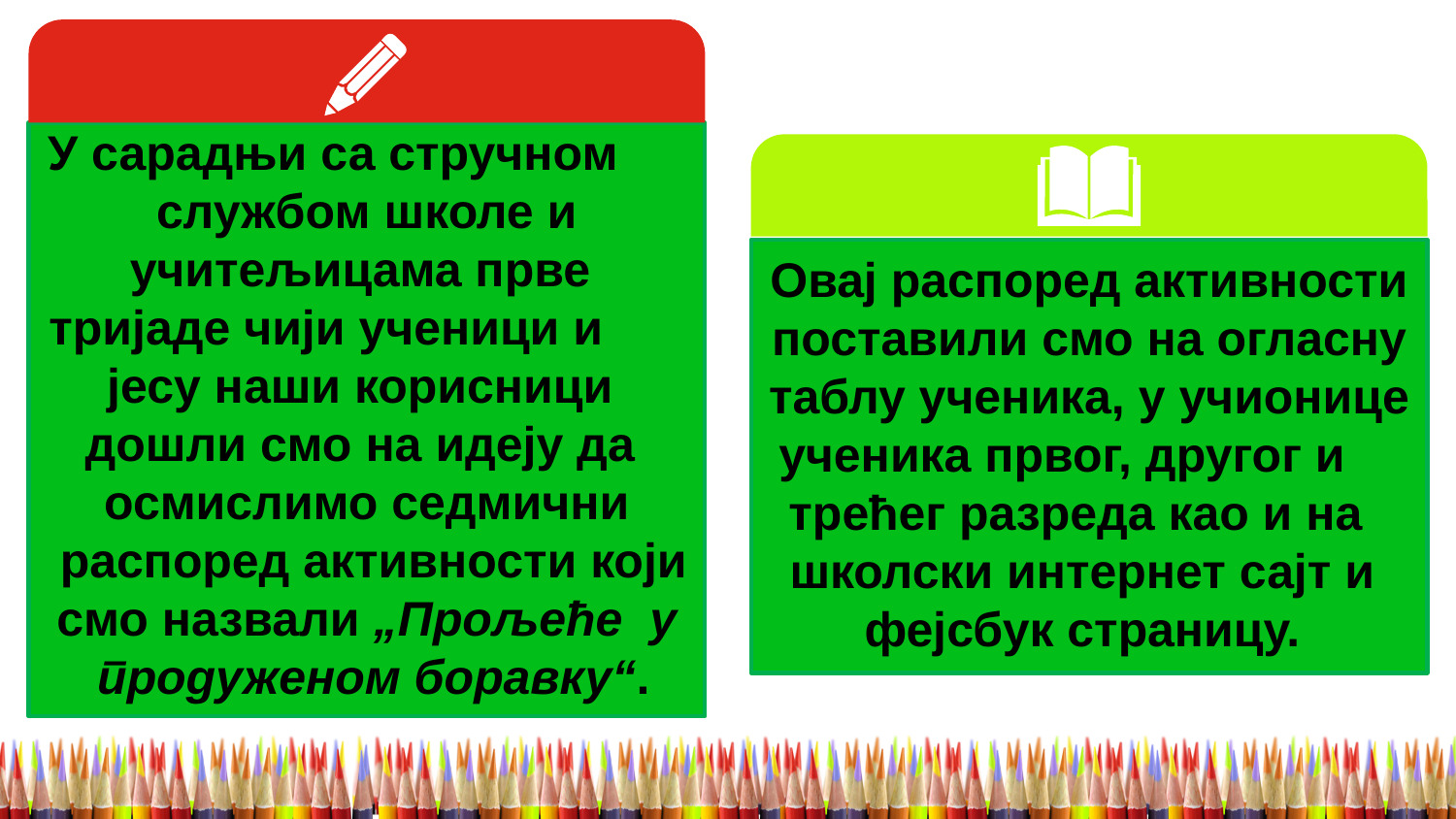

У сарадњи са стручном       службом школе и
учитељицама прве
тријаде чији ученици и       јесу наши корисници
дошли смо на идеју да
осмислимо седмични
 распоред активности који  смо назвали „Прољеће  у   продуженом боравку“.

Овај распоред активности поставили смо на огласну таблу ученика, у учионице ученика првог, другог и     трећег разреда као и на   школски интернет сајт и  фејсбук страницу.

04